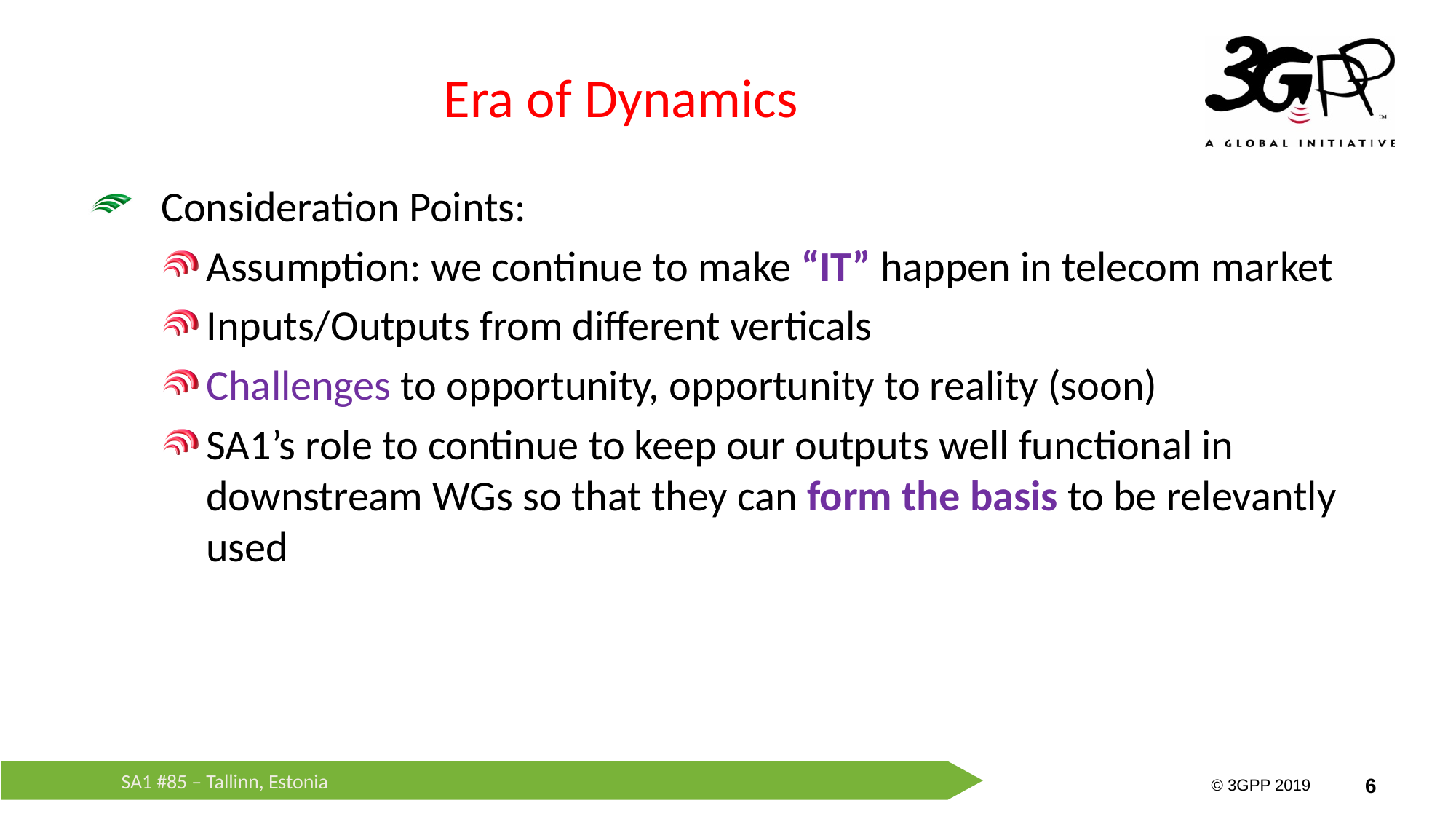

# Era of Dynamics
Consideration Points:
Assumption: we continue to make “IT” happen in telecom market
Inputs/Outputs from different verticals
Challenges to opportunity, opportunity to reality (soon)
SA1’s role to continue to keep our outputs well functional in downstream WGs so that they can form the basis to be relevantly used